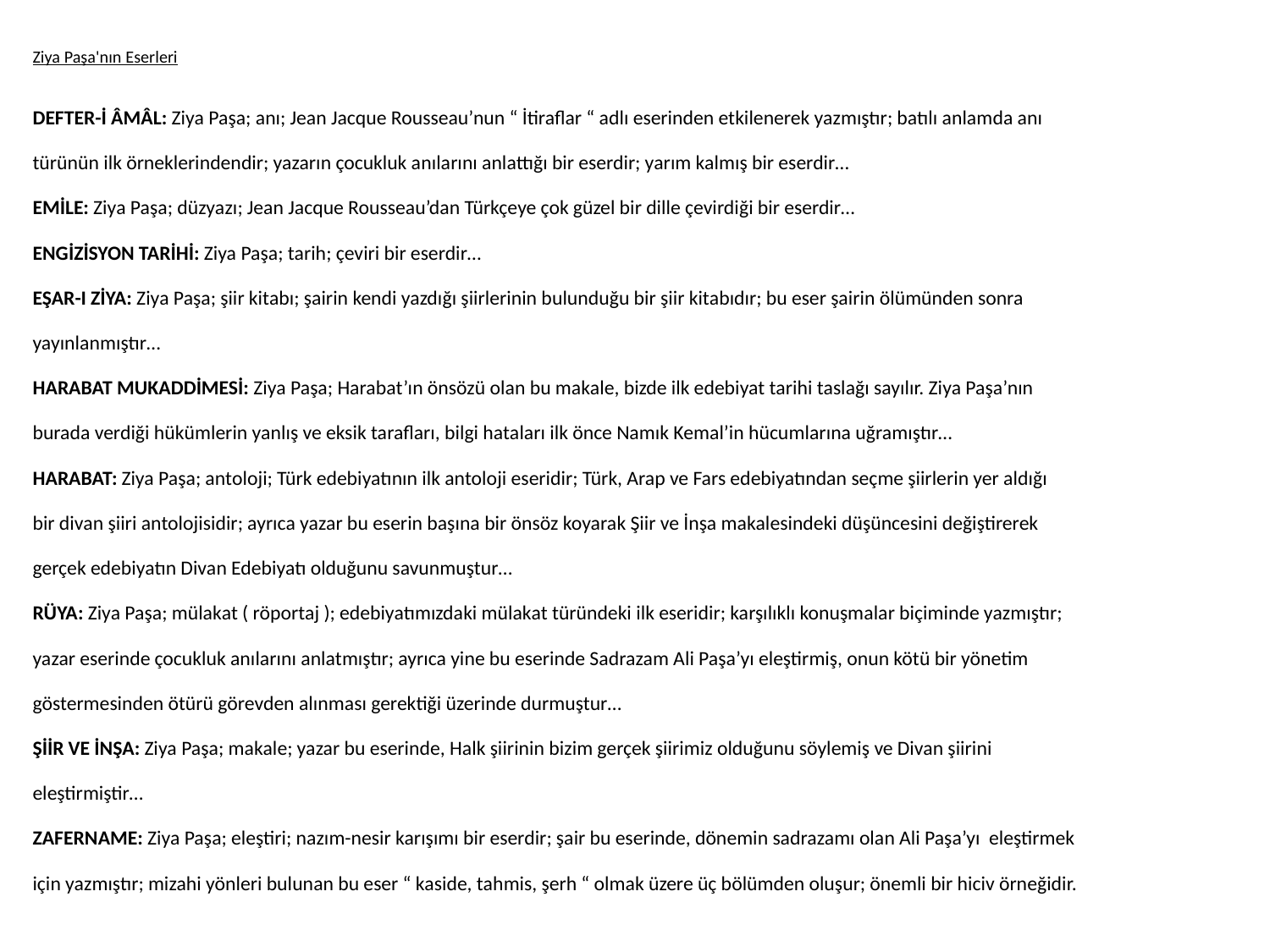

Ziya Paşa'nın Eserleri

DEFTER-İ ÂMÂL: Ziya Paşa; anı; Jean Jacque Rousseau’nun “ İtiraflar “ adlı eserinden etkilenerek yazmıştır; batılı anlamda anı
türünün ilk örneklerindendir; yazarın çocukluk anılarını anlattığı bir eserdir; yarım kalmış bir eserdir…
EMİLE: Ziya Paşa; düzyazı; Jean Jacque Rousseau’dan Türkçeye çok güzel bir dille çevirdiği bir eserdir…
ENGİZİSYON TARİHİ: Ziya Paşa; tarih; çeviri bir eserdir…
EŞAR-I ZİYA: Ziya Paşa; şiir kitabı; şairin kendi yazdığı şiirlerinin bulunduğu bir şiir kitabıdır; bu eser şairin ölümünden sonra
yayınlanmıştır…
HARABAT MUKADDİMESİ: Ziya Paşa; Harabat’ın önsözü olan bu makale, bizde ilk edebiyat tarihi taslağı sayılır. Ziya Paşa’nın
burada verdiği hükümlerin yanlış ve eksik tarafları, bilgi hataları ilk önce Namık Kemal’in hücumlarına uğramıştır…
HARABAT: Ziya Paşa; antoloji; Türk edebiyatının ilk antoloji eseridir; Türk, Arap ve Fars edebiyatından seçme şiirlerin yer aldığı
bir divan şiiri antolojisidir; ayrıca yazar bu eserin başına bir önsöz koyarak Şiir ve İnşa makalesindeki düşüncesini değiştirerek
gerçek edebiyatın Divan Edebiyatı olduğunu savunmuştur…
RÜYA: Ziya Paşa; mülakat ( röportaj ); edebiyatımızdaki mülakat türündeki ilk eseridir; karşılıklı konuşmalar biçiminde yazmıştır;
yazar eserinde çocukluk anılarını anlatmıştır; ayrıca yine bu eserinde Sadrazam Ali Paşa’yı eleştirmiş, onun kötü bir yönetim
göstermesinden ötürü görevden alınması gerektiği üzerinde durmuştur…
ŞİİR VE İNŞA: Ziya Paşa; makale; yazar bu eserinde, Halk şiirinin bizim gerçek şiirimiz olduğunu söylemiş ve Divan şiirini
eleştirmiştir…
ZAFERNAME: Ziya Paşa; eleştiri; nazım-nesir karışımı bir eserdir; şair bu eserinde, dönemin sadrazamı olan Ali Paşa’yı  eleştirmek
için yazmıştır; mizahi yönleri bulunan bu eser “ kaside, tahmis, şerh “ olmak üzere üç bölümden oluşur; önemli bir hiciv örneğidir.